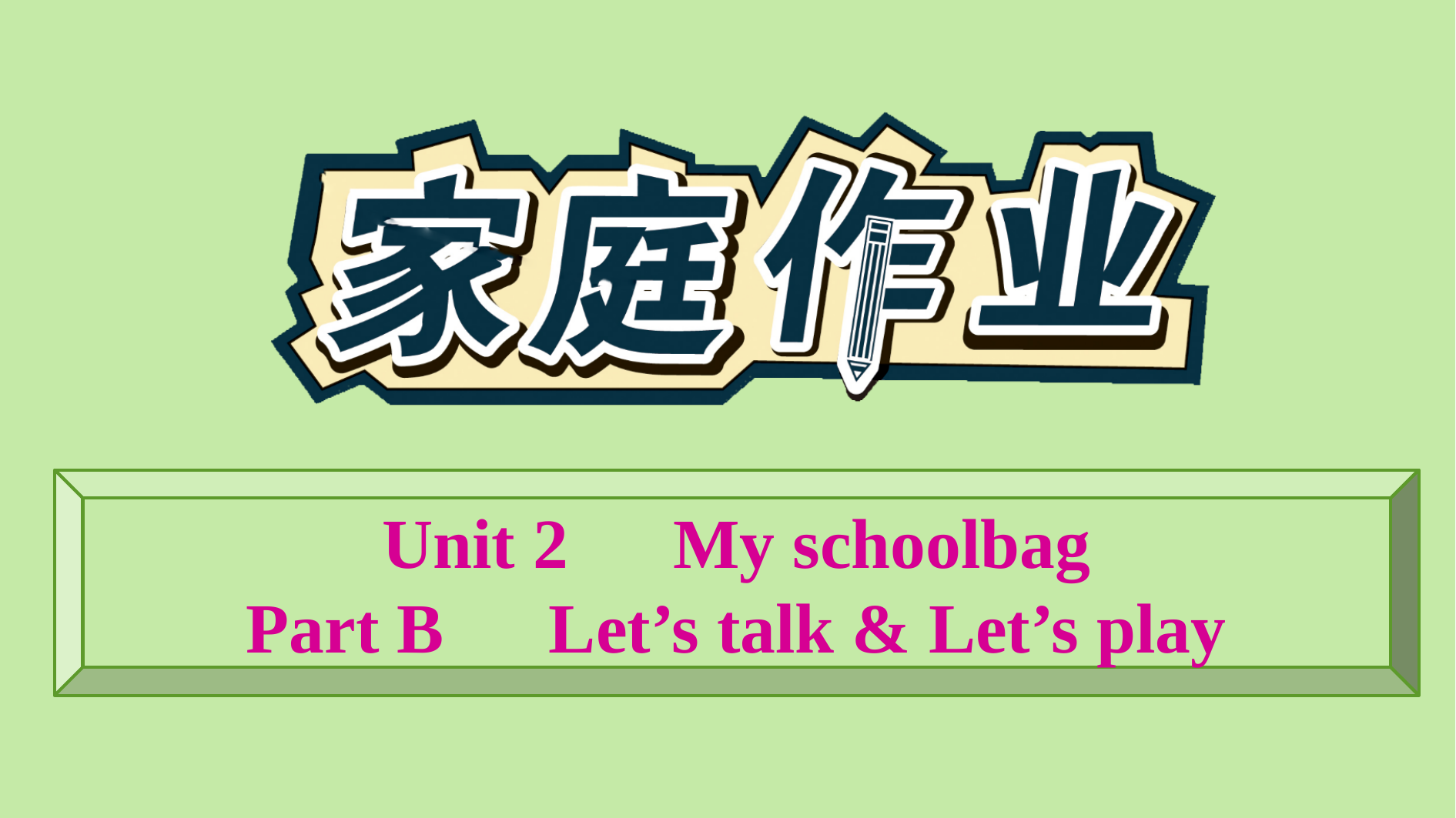

Unit 2　My schoolbag
Part B　Let’s talk & Let’s play